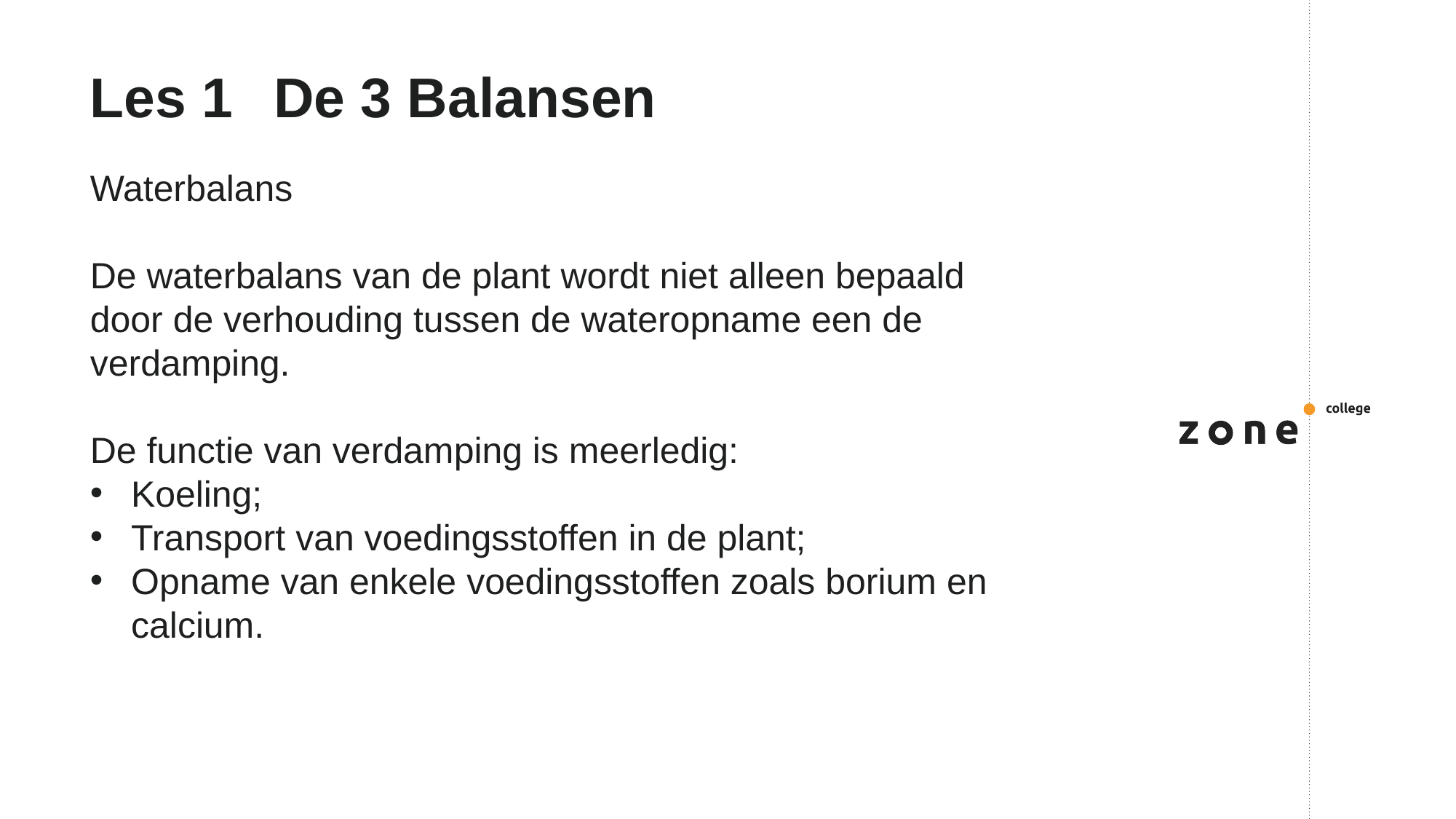

# Les 1 	De 3 Balansen
Waterbalans

De waterbalans van de plant wordt niet alleen bepaald door de verhouding tussen de wateropname een de verdamping.

De functie van verdamping is meerledig:
Koeling;
Transport van voedingsstoffen in de plant;
Opname van enkele voedingsstoffen zoals borium en calcium.